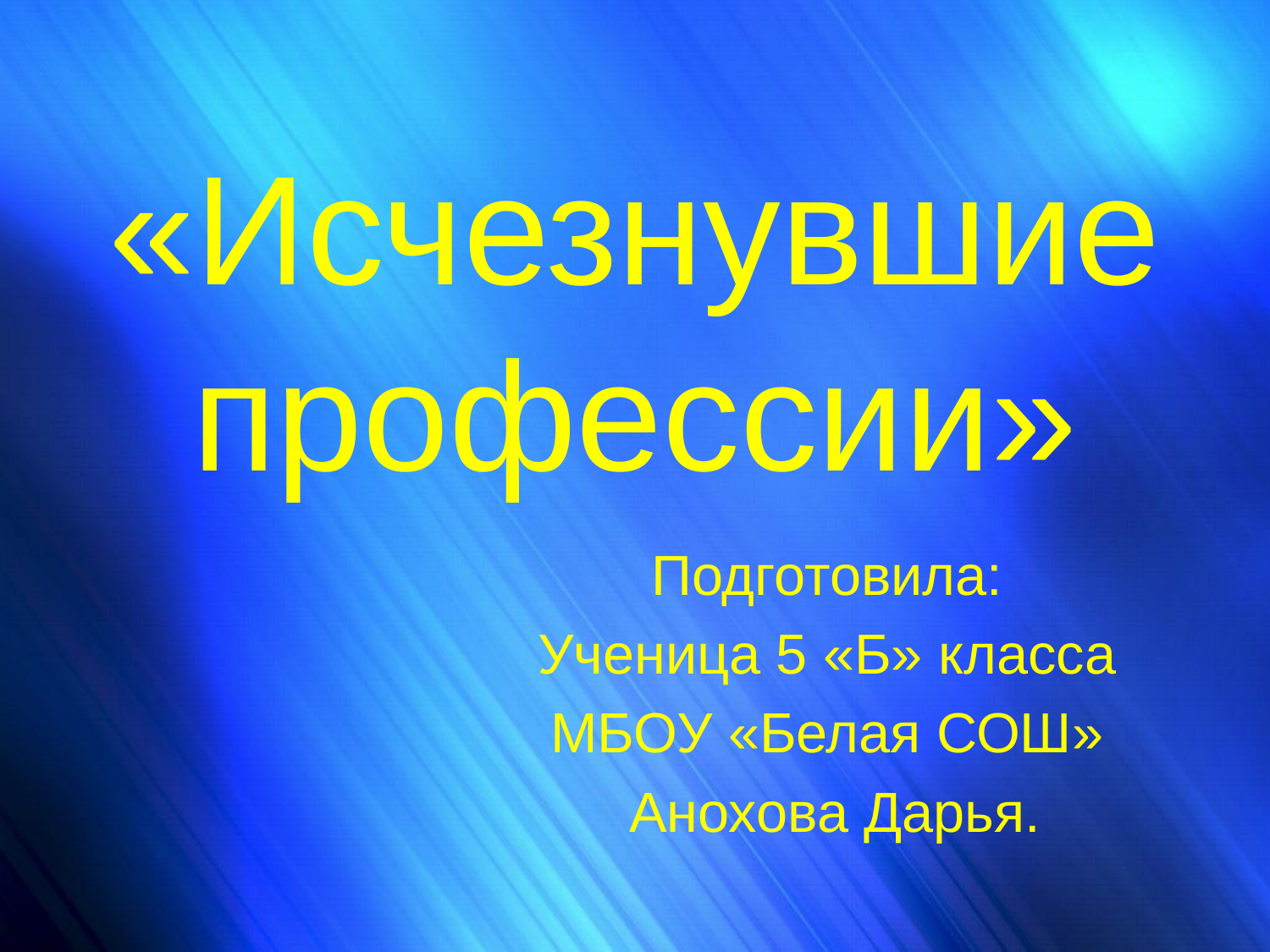

# «Исчезнувшие профессии»
Подготовила:
Ученица 5 «Б» класса
МБОУ «Белая СОШ»
Анохова Дарья.